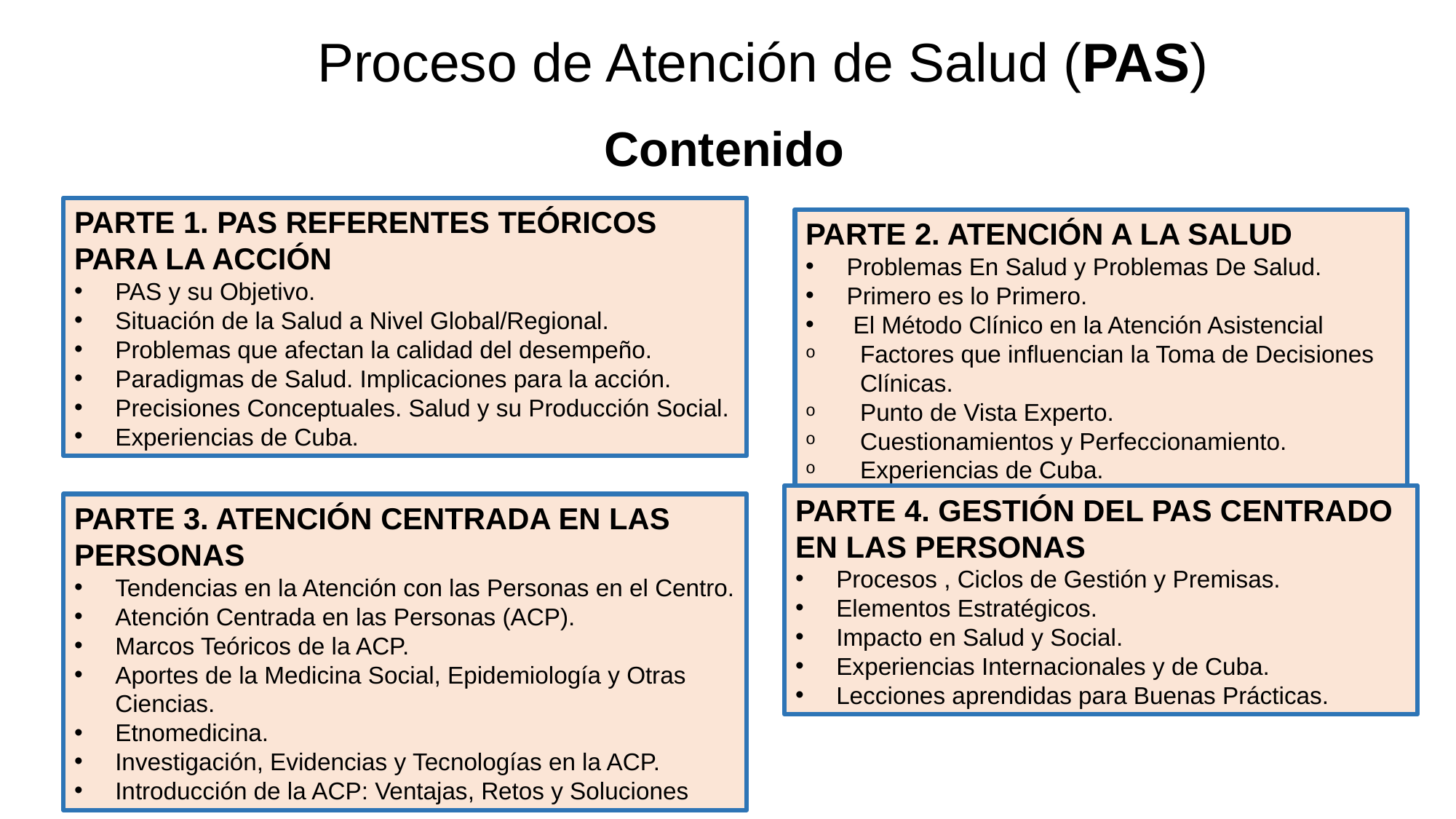

Proceso de Atención de Salud (PAS)
Contenido
PARTE 1. PAS REFERENTES TEÓRICOS PARA LA ACCIÓN
PAS y su Objetivo.
Situación de la Salud a Nivel Global/Regional.
Problemas que afectan la calidad del desempeño.
Paradigmas de Salud. Implicaciones para la acción.
Precisiones Conceptuales. Salud y su Producción Social.
Experiencias de Cuba.
PARTE 2. ATENCIÓN A LA SALUD
Problemas En Salud y Problemas De Salud.
Primero es lo Primero.
 El Método Clínico en la Atención Asistencial
Factores que influencian la Toma de Decisiones Clínicas.
Punto de Vista Experto.
Cuestionamientos y Perfeccionamiento.
Experiencias de Cuba.
PARTE 4. GESTIÓN DEL PAS CENTRADO EN LAS PERSONAS
Procesos , Ciclos de Gestión y Premisas.
Elementos Estratégicos.
Impacto en Salud y Social.
Experiencias Internacionales y de Cuba.
Lecciones aprendidas para Buenas Prácticas.
PARTE 3. ATENCIÓN CENTRADA EN LAS PERSONAS
Tendencias en la Atención con las Personas en el Centro.
Atención Centrada en las Personas (ACP).
Marcos Teóricos de la ACP.
Aportes de la Medicina Social, Epidemiología y Otras Ciencias.
Etnomedicina.
Investigación, Evidencias y Tecnologías en la ACP.
Introducción de la ACP: Ventajas, Retos y Soluciones